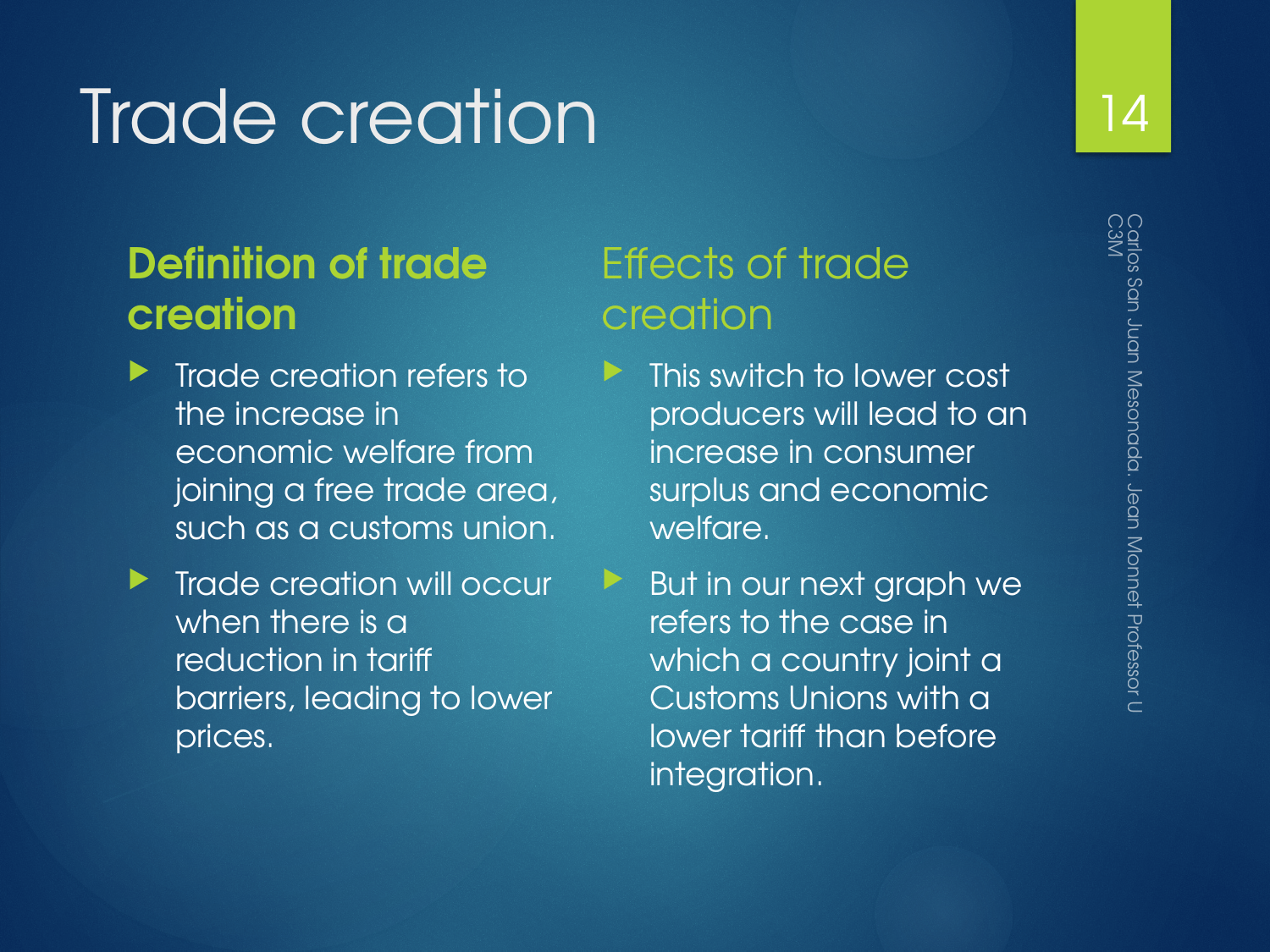

14
# Trade creation
Definition of trade creation
Effects of trade creation
Trade creation refers to the increase in economic welfare from joining a free trade area, such as a customs union.
Trade creation will occur when there is a reduction in tariff barriers, leading to lower prices.

This switch to lower cost producers will lead to an increase in consumer surplus and economic welfare.
But in our next graph we refers to the case in which a country joint a Customs Unions with a lower tariff than before integration.

Carlos San Juan Mesonada. Jean Monnet Professor UC3M